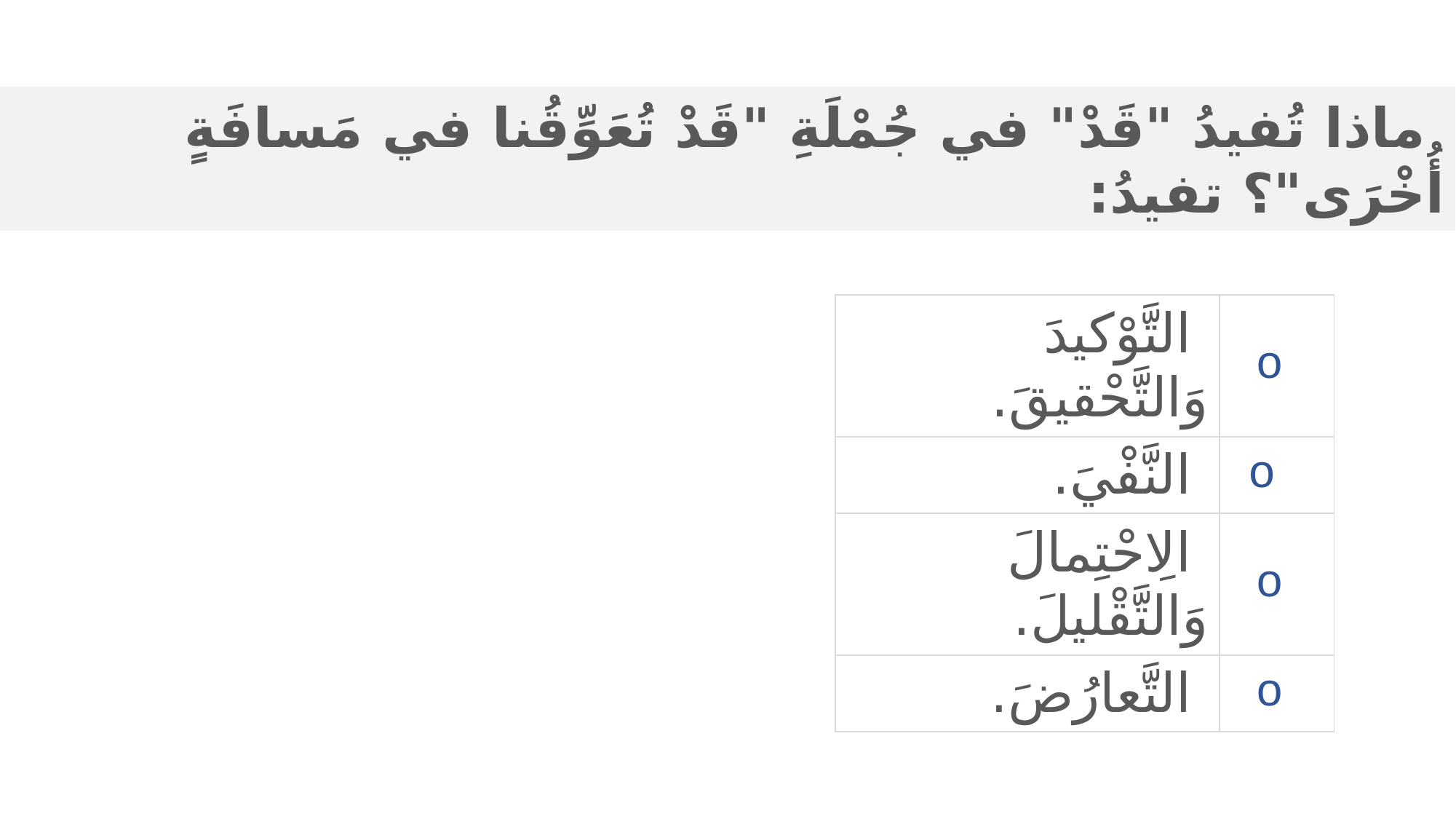

ماذا تُفيدُ "قَدْ" في جُمْلَةِ "قَدْ تُعَوِّقُنا في مَسافَةٍ أُخْرَى"؟ تفيدُ:
| التَّوْكيدَ وَالتَّحْقيقَ. |  |
| --- | --- |
| النَّفْيَ. |  |
| الِاحْتِمالَ وَالتَّقْليلَ. |  |
| التَّعارُضَ. |  |